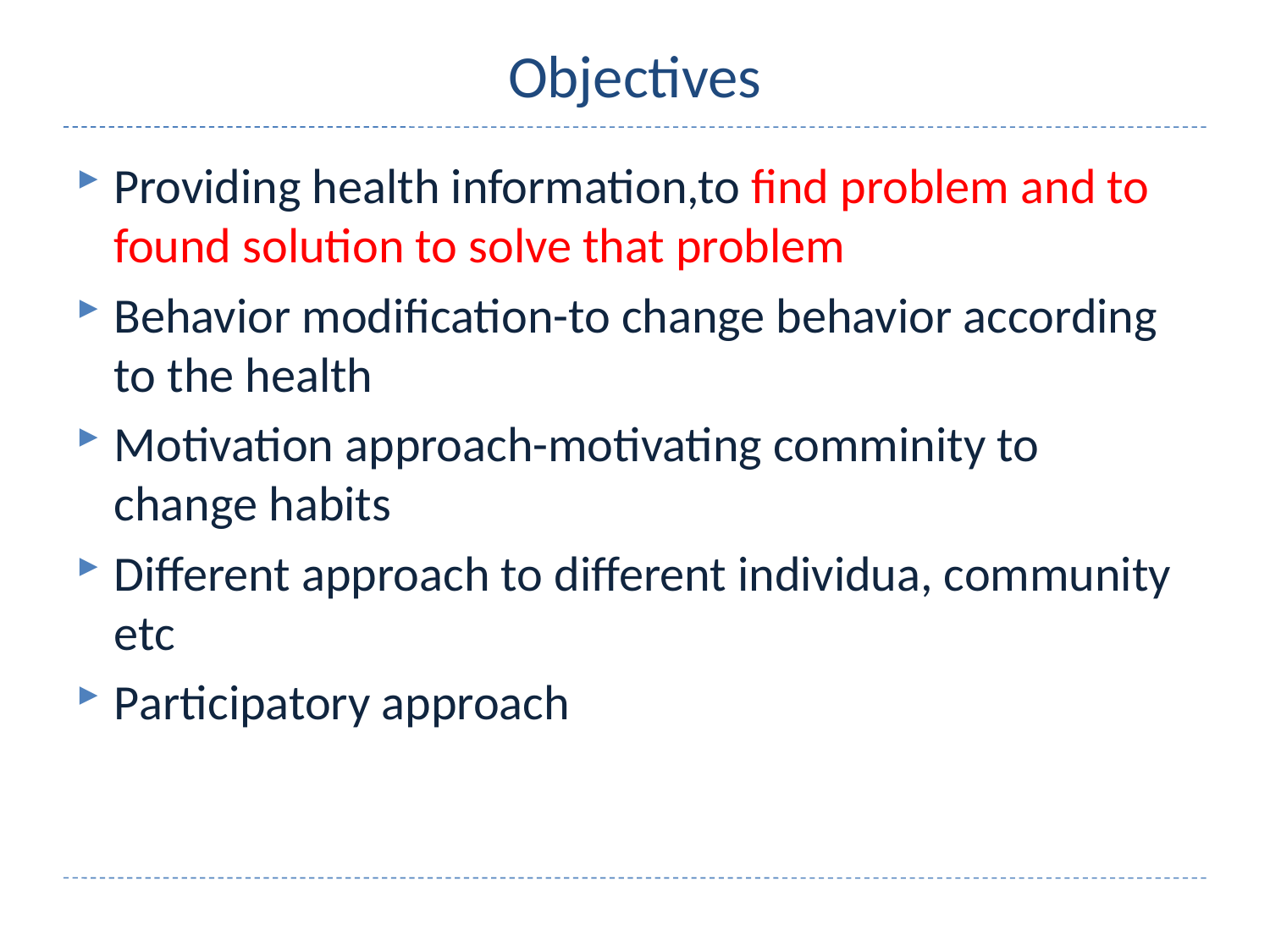

# Objectives
Providing health information,to find problem and to found solution to solve that problem
Behavior modification-to change behavior according to the health
Motivation approach-motivating comminity to change habits
Different approach to different individua, community etc
Participatory approach